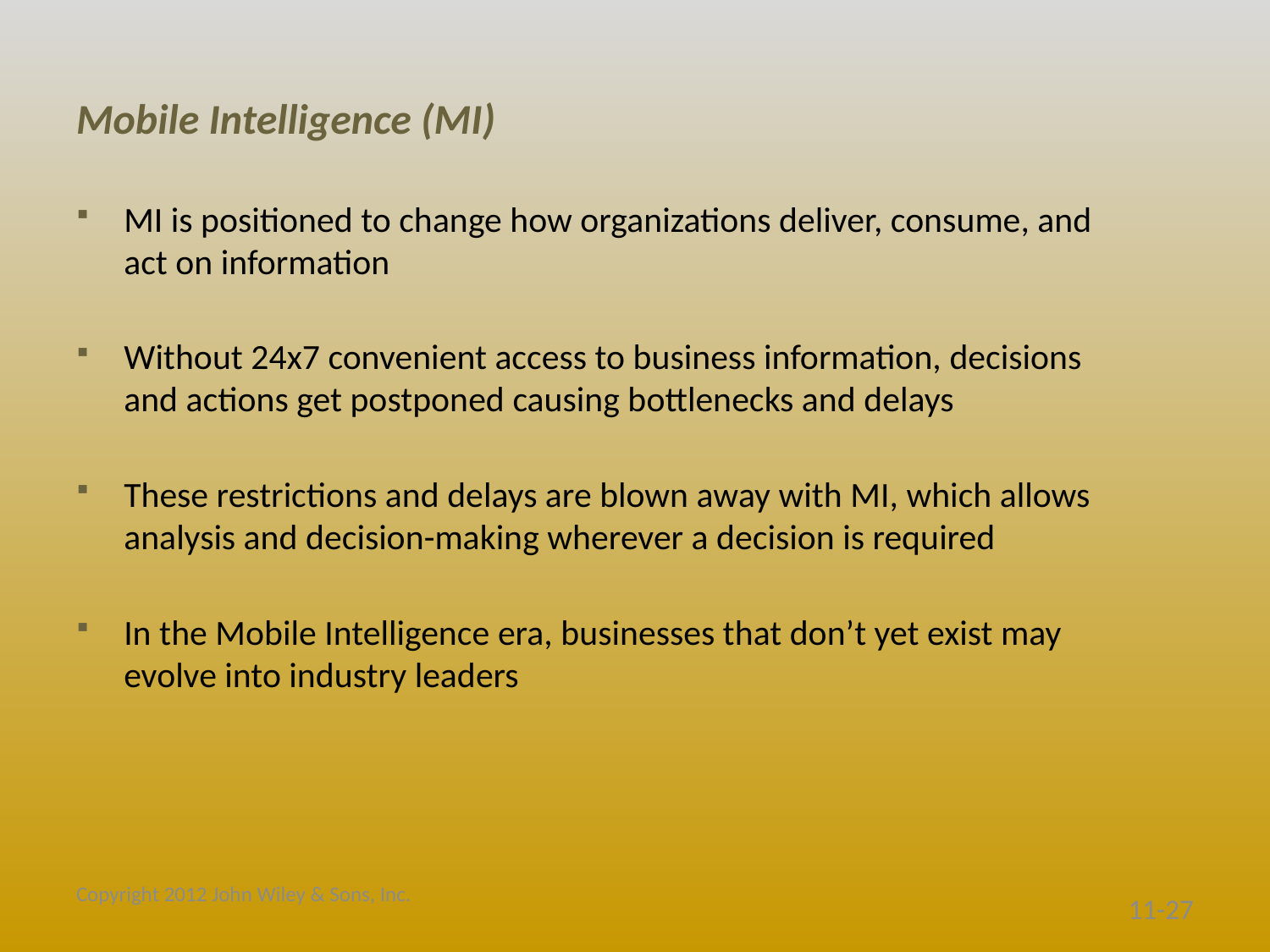

# Mobile Intelligence (MI)
MI is positioned to change how organizations deliver, consume, and act on information
Without 24x7 convenient access to business information, decisions and actions get postponed causing bottlenecks and delays
These restrictions and delays are blown away with MI, which allows analysis and decision-making wherever a decision is required
In the Mobile Intelligence era, businesses that don’t yet exist may evolve into industry leaders
Copyright 2012 John Wiley & Sons, Inc.
11-27